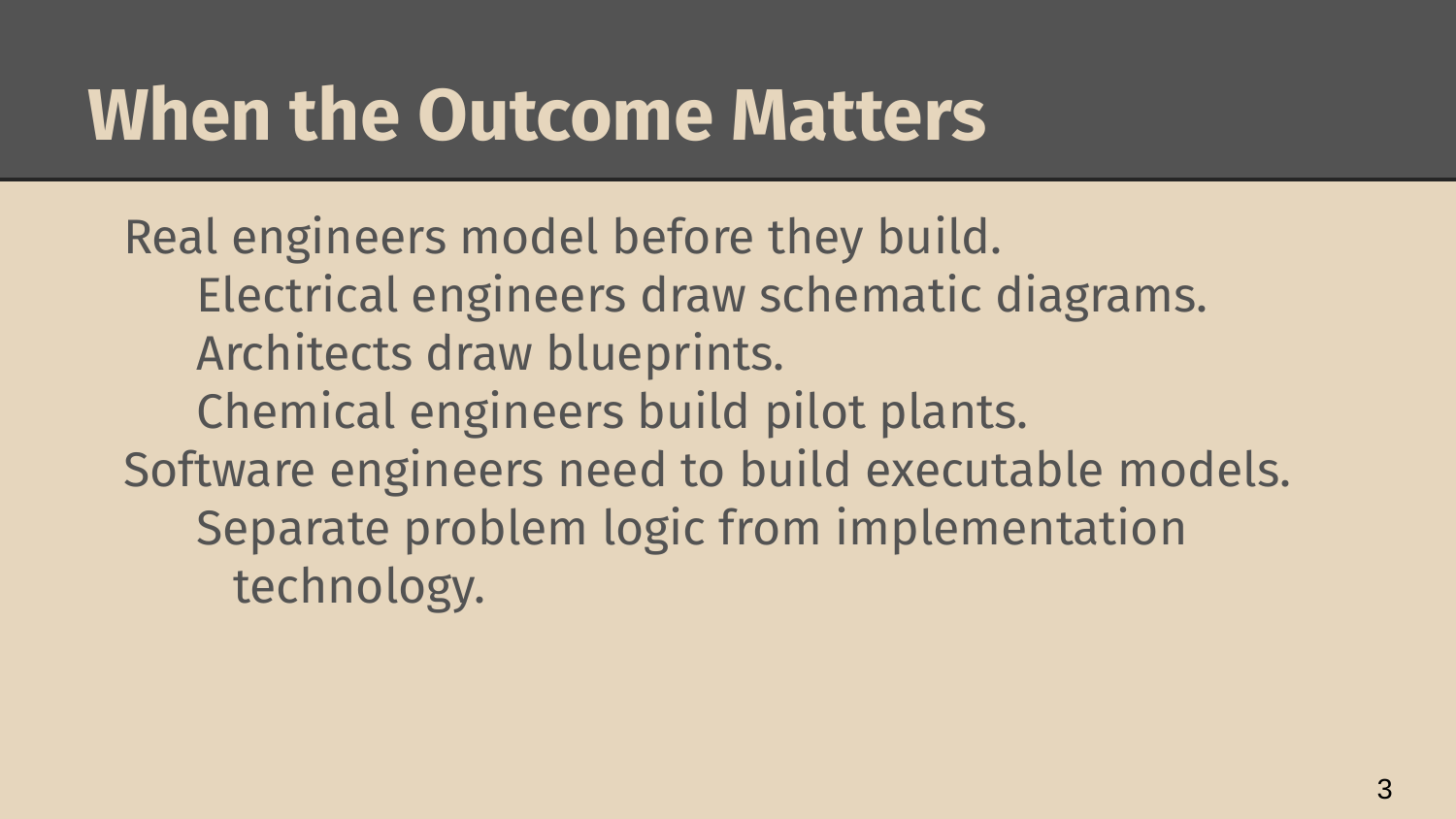

# When the Outcome Matters
Real engineers model before they build.
Electrical engineers draw schematic diagrams.
Architects draw blueprints.
Chemical engineers build pilot plants.
Software engineers need to build executable models.
Separate problem logic from implementation technology.
3